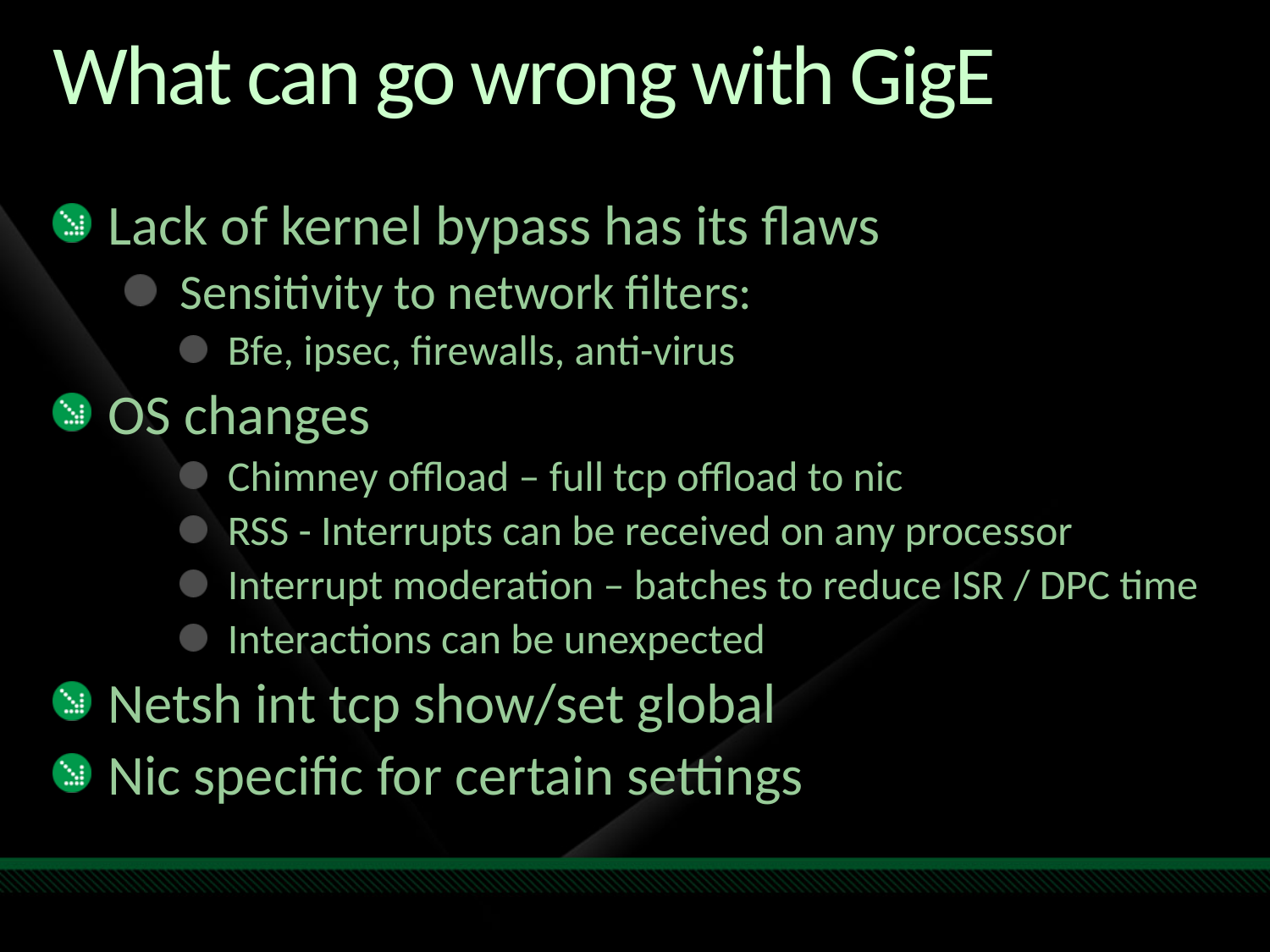

# What can go wrong with GigE
Lack of kernel bypass has its flaws
Sensitivity to network filters:
Bfe, ipsec, firewalls, anti-virus
OS changes
Chimney offload – full tcp offload to nic
RSS - Interrupts can be received on any processor
Interrupt moderation – batches to reduce ISR / DPC time
Interactions can be unexpected
Netsh int tcp show/set global
Nic specific for certain settings